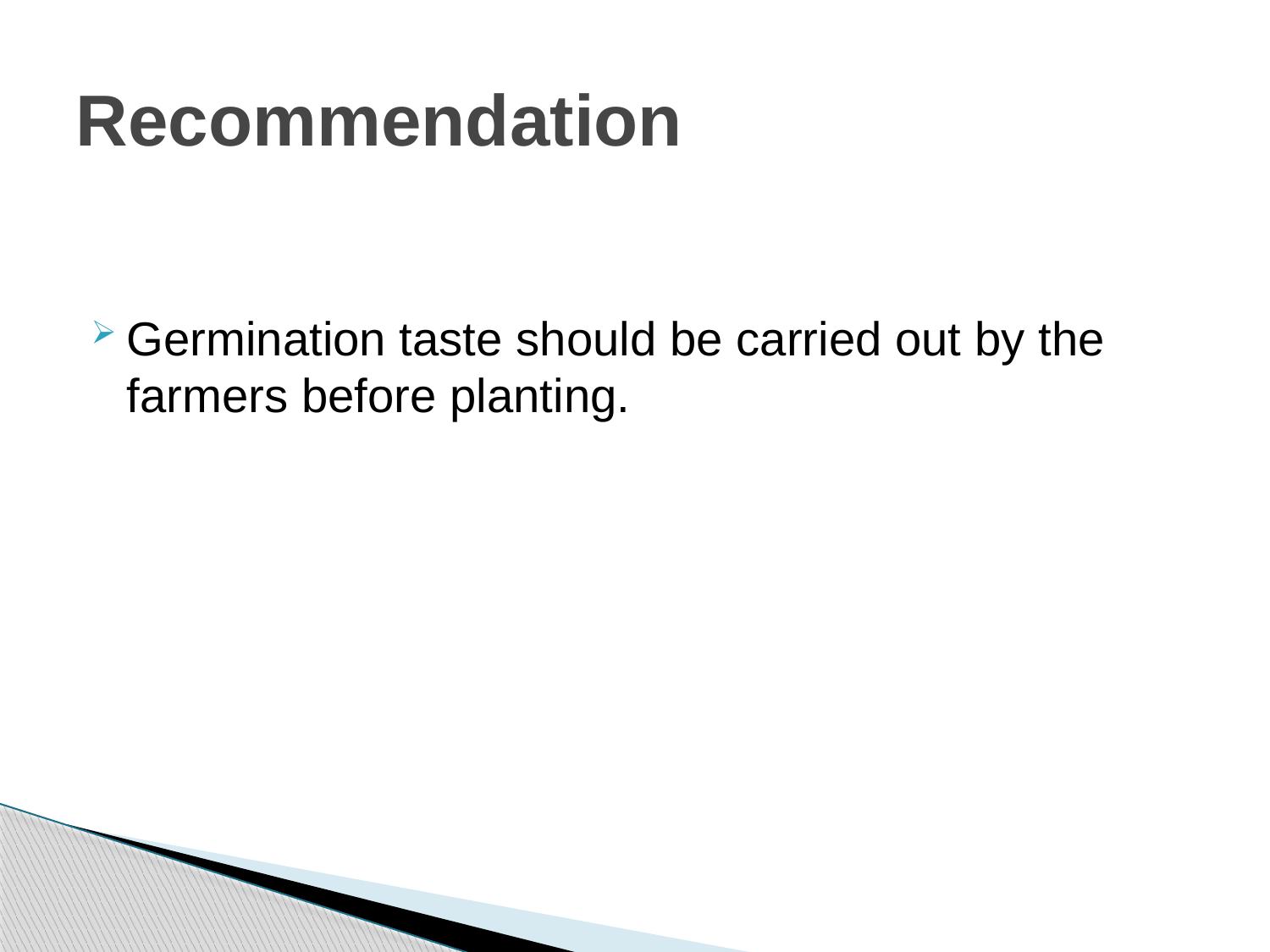

# Recommendation

Germination taste should be carried out by the farmers before planting.